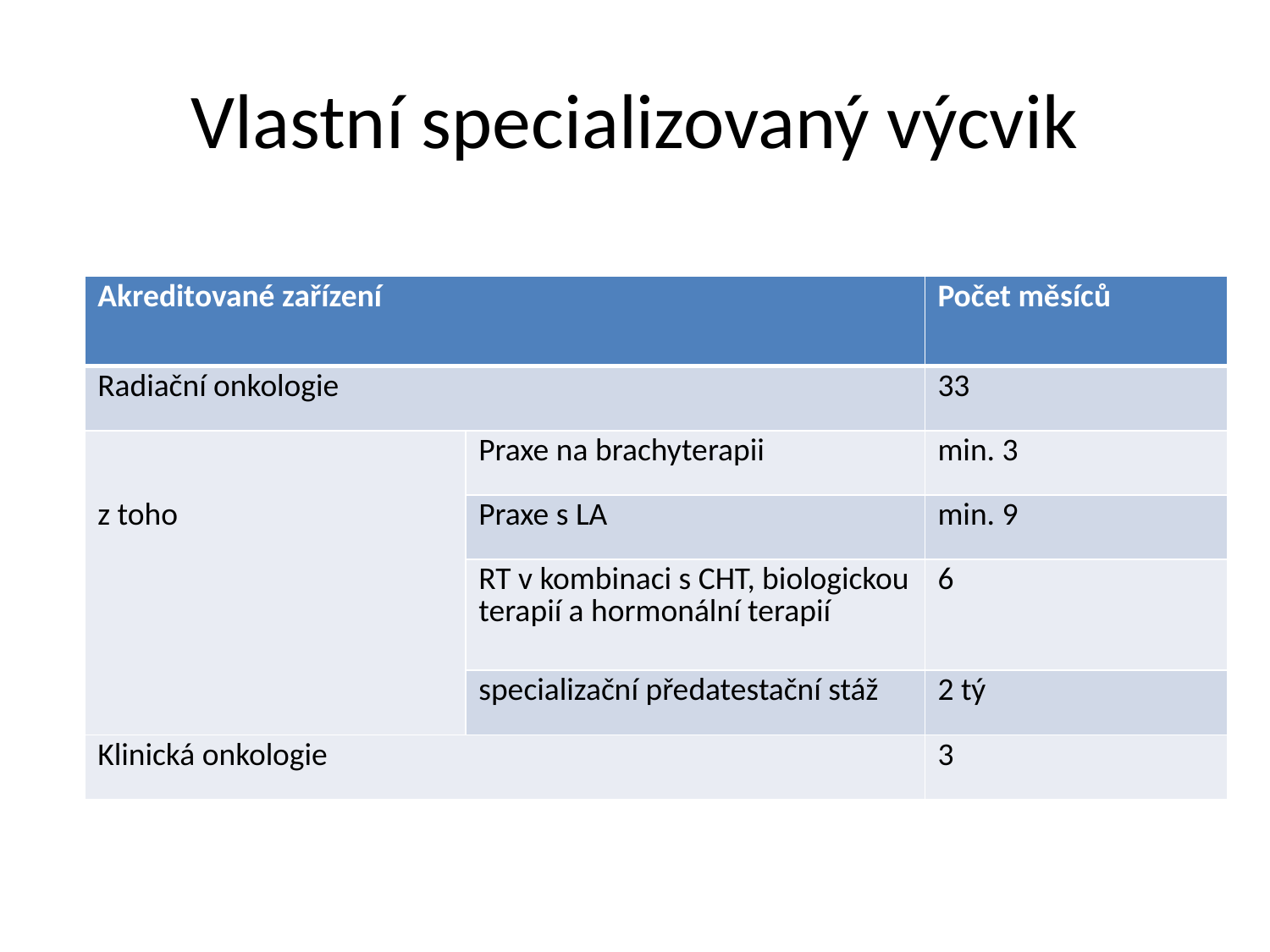

# Vlastní specializovaný výcvik
| Akreditované zařízení |  | Počet měsíců |
| --- | --- | --- |
| Radiační onkologie |  | 33 |
| z toho | Praxe na brachyterapii | min. 3 |
|  | Praxe s LA | min. 9 |
|  | RT v kombinaci s CHT, biologickou terapií a hormonální terapií | 6 |
|  | specializační předatestační stáž | 2 tý |
| Klinická onkologie |  | 3 |